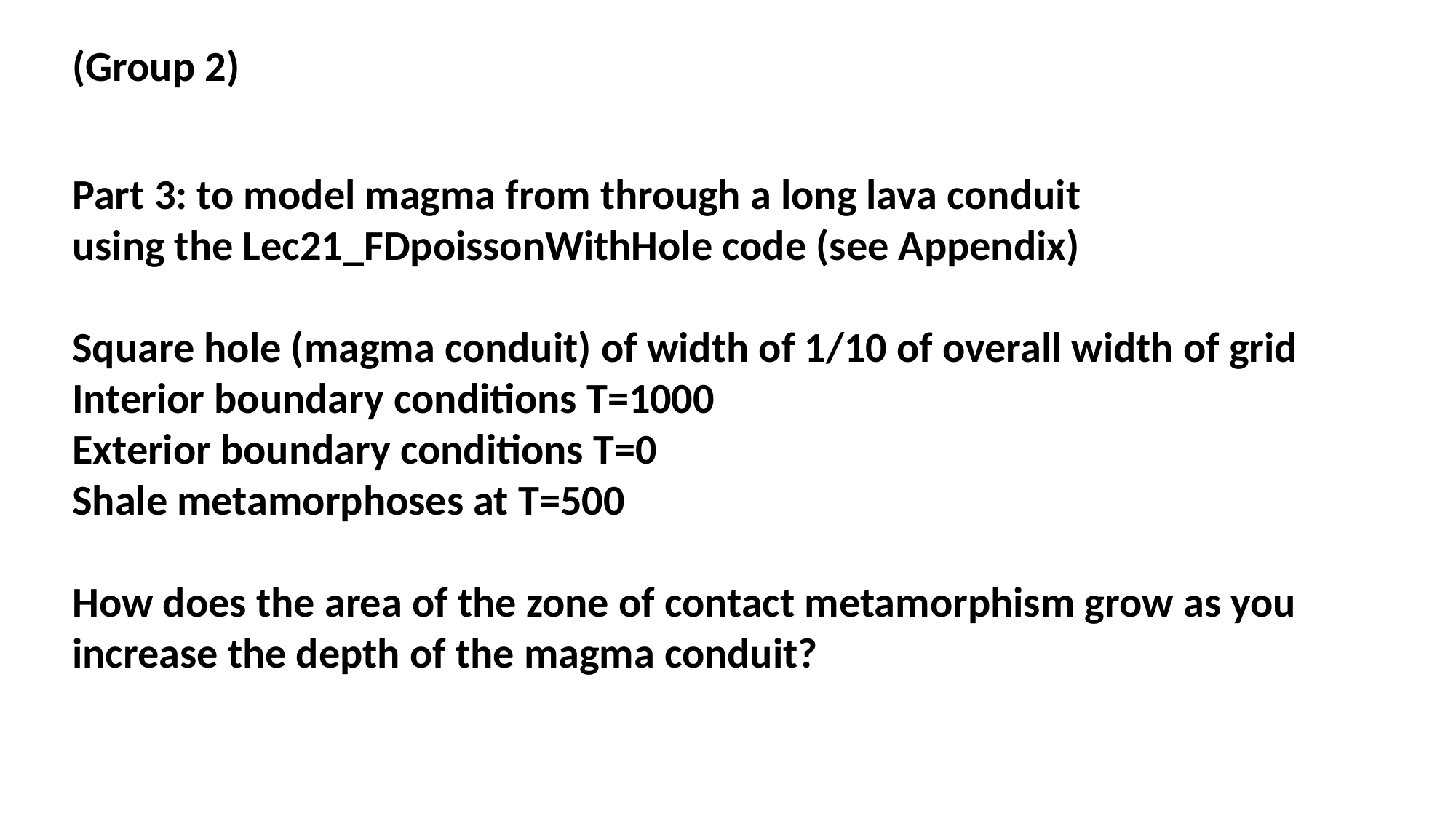

(Group 2)

Part 3: to model magma from through a long lava conduit
using the Lec21_FDpoissonWithHole code (see Appendix)

Square hole (magma conduit) of width of 1/10 of overall width of grid
Interior boundary conditions T=1000
Exterior boundary conditions T=0
Shale metamorphoses at T=500

How does the area of the zone of contact metamorphism grow as you increase the depth of the magma conduit?